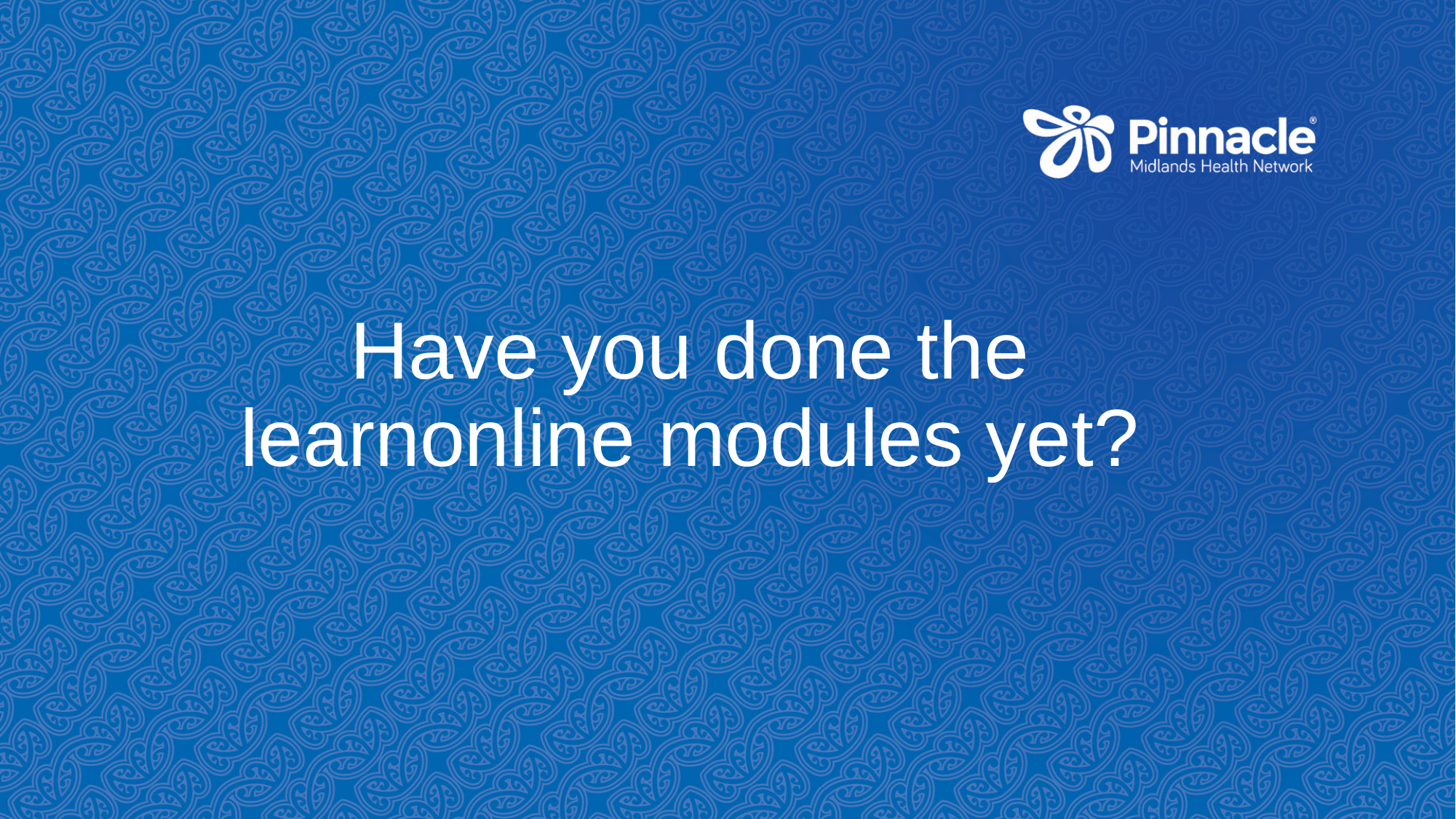

# Have you done the learnonline modules yet?